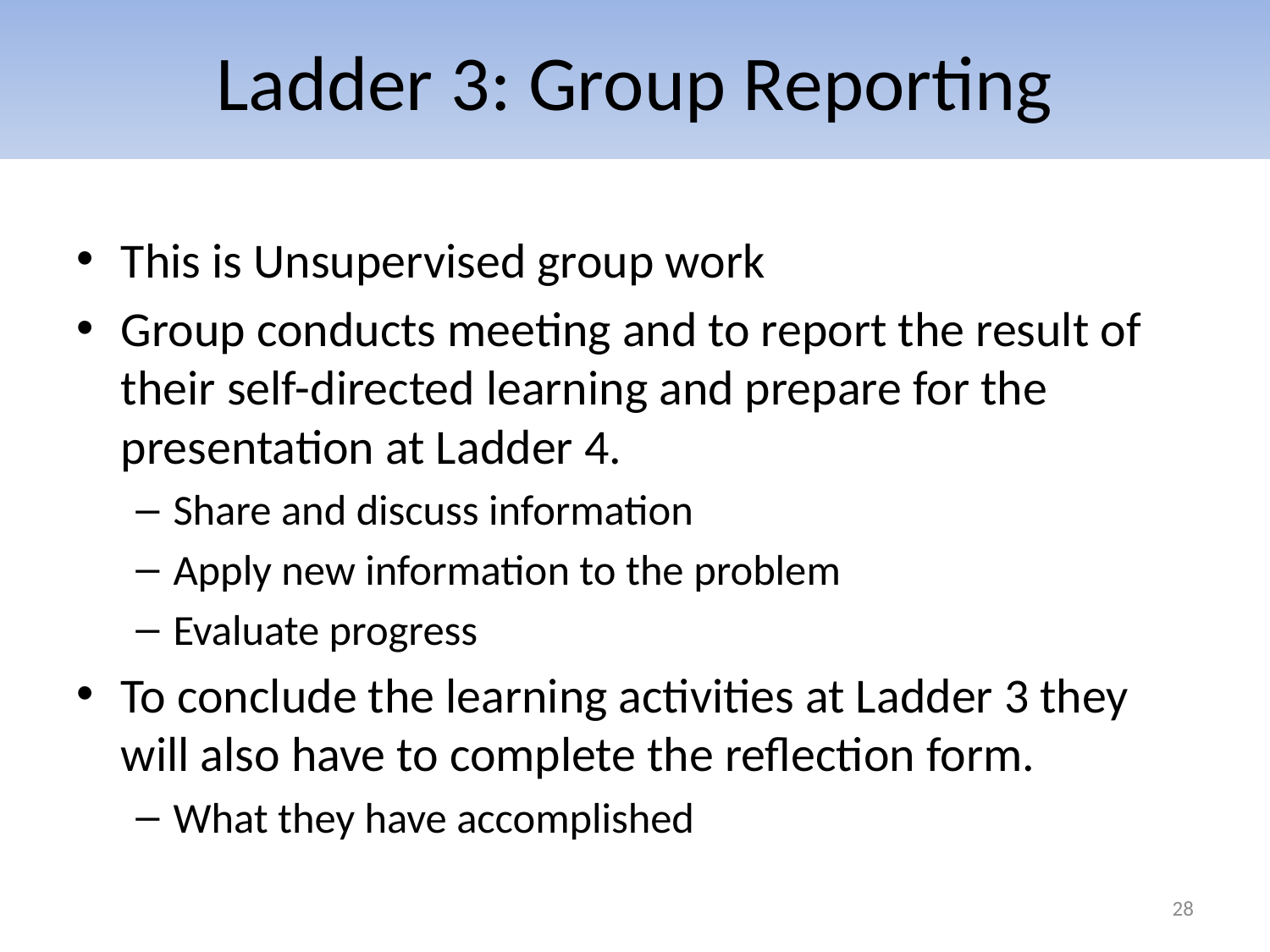

# Ladder 3: Group Reporting
This is Unsupervised group work
Group conducts meeting and to report the result of their self-directed learning and prepare for the presentation at Ladder 4.
Share and discuss information
Apply new information to the problem
Evaluate progress
To conclude the learning activities at Ladder 3 they will also have to complete the reflection form.
What they have accomplished
28